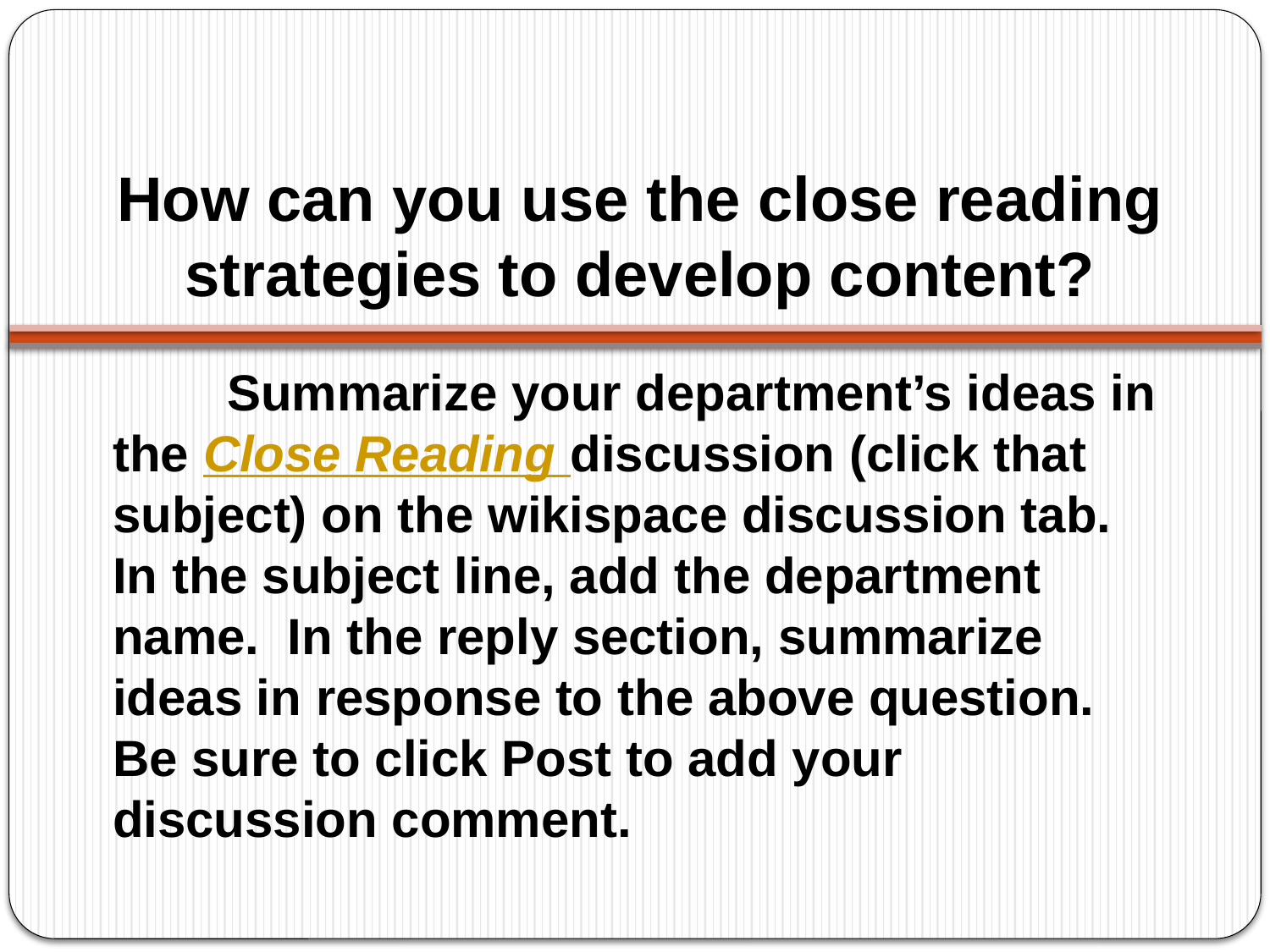

# How can you use the close reading strategies to develop content?
	Summarize your department’s ideas in the Close Reading discussion (click that subject) on the wikispace discussion tab.  In the subject line, add the department name.  In the reply section, summarize ideas in response to the above question. Be sure to click Post to add your discussion comment.